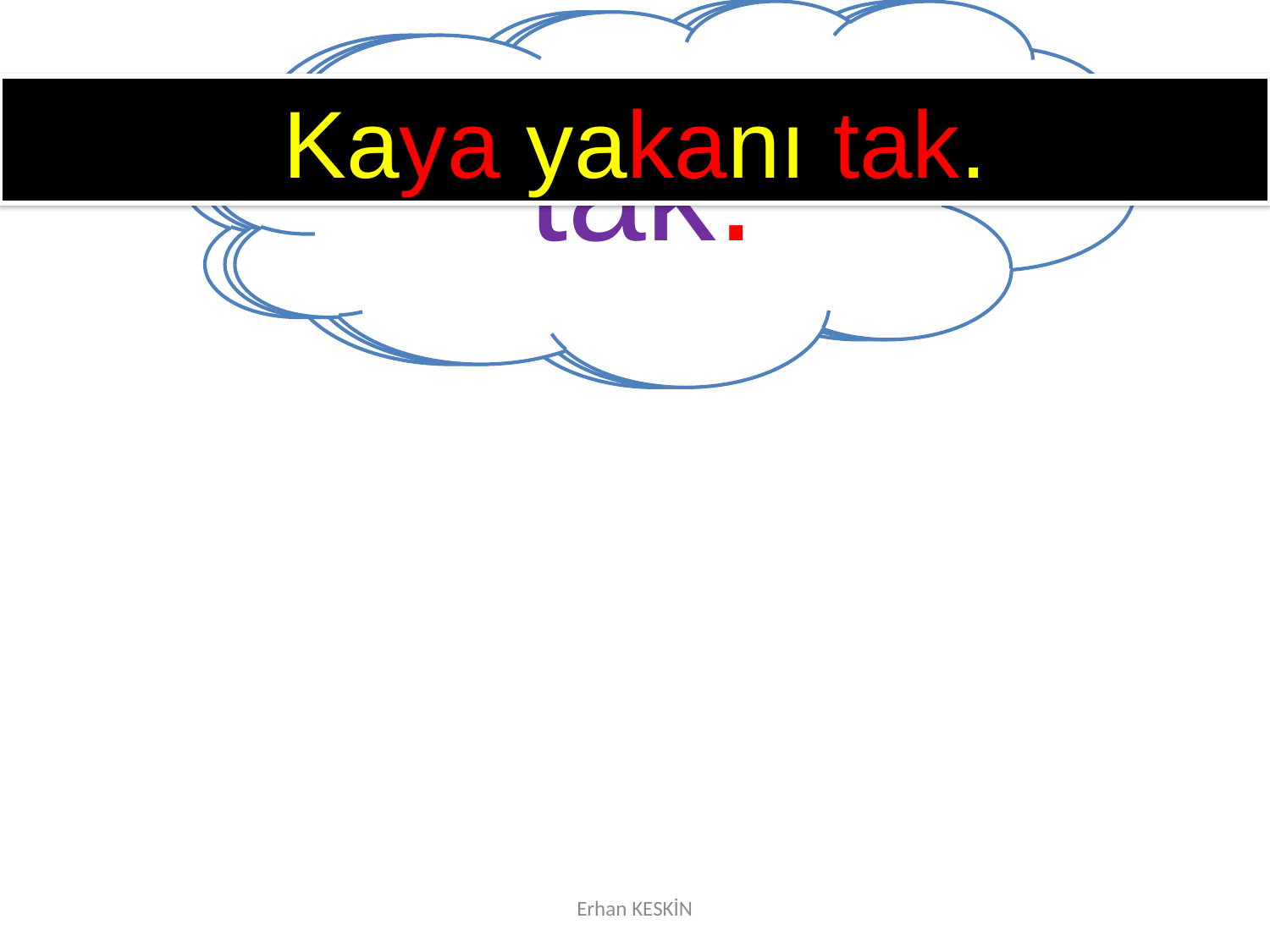

Kaya
yakanı
tak.
Kaya yakanı tak.
Erhan KESKİN